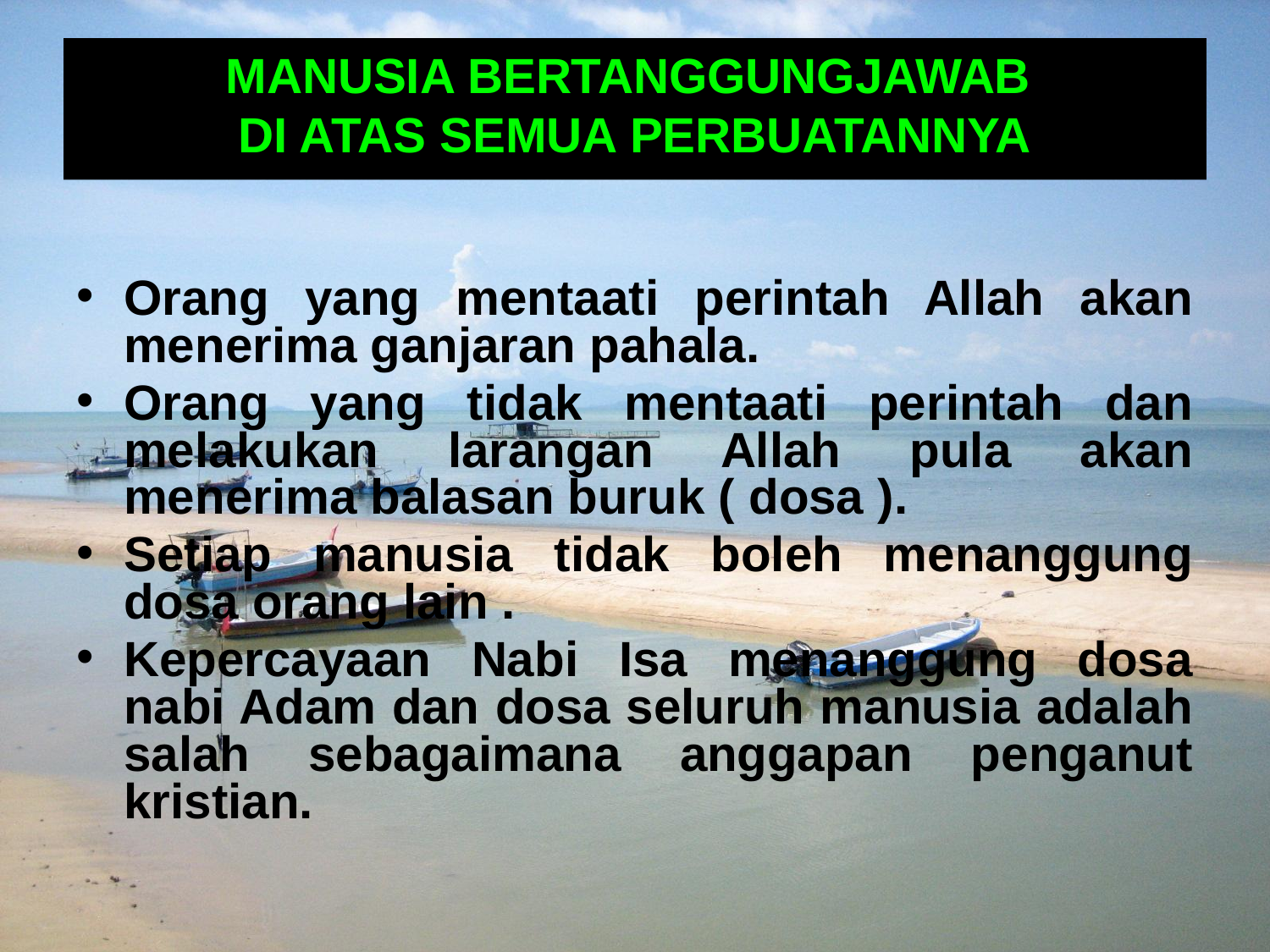

# MANUSIA BERTANGGUNGJAWAB DI ATAS SEMUA PERBUATANNYA
Orang yang mentaati perintah Allah akan menerima ganjaran pahala.
Orang yang tidak mentaati perintah dan melakukan larangan Allah pula akan menerima balasan buruk ( dosa ).
Setiap manusia tidak boleh menanggung dosa orang lain .
Kepercayaan Nabi Isa menanggung dosa nabi Adam dan dosa seluruh manusia adalah salah sebagaimana anggapan penganut kristian.